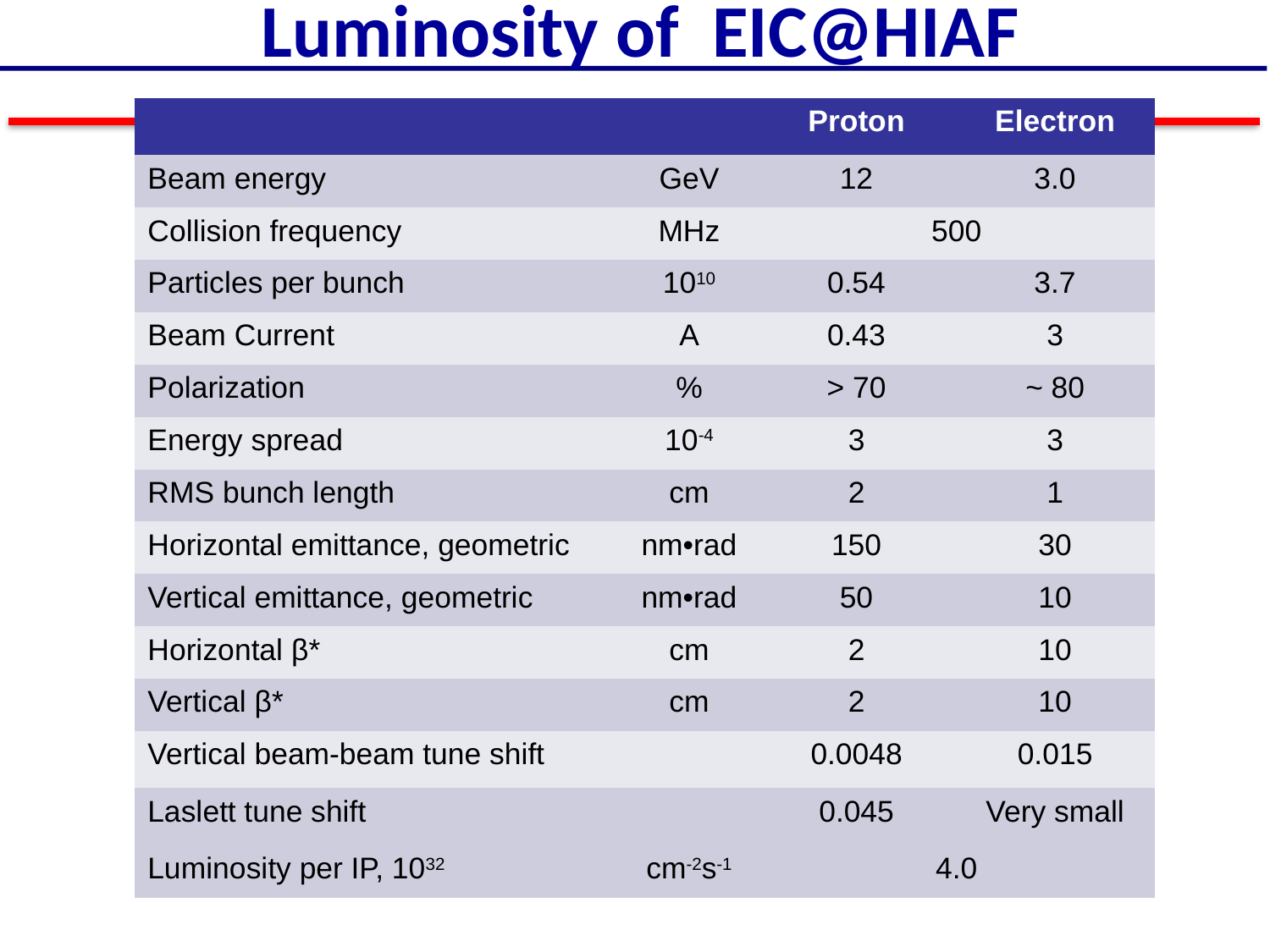

Luminosity of  EIC@HIAF

|  |  | Proton | Electron |
| --- | --- | --- | --- |
| Beam energy | GeV | 12 | 3.0 |
| Collision frequency | MHz | 500 |  |
| Particles per bunch | 1010 | 0.54 | 3.7 |
| Beam Current | A | 0.43 | 3 |
| Polarization | % | > 70 | ~ 80 |
| Energy spread | 10-4 | 3 | 3 |
| RMS bunch length | cm | 2 | 1 |
| Horizontal emittance, geometric | nm•rad | 150 | 30 |
| Vertical emittance, geometric | nm•rad | 50 | 10 |
| Horizontal β\* | cm | 2 | 10 |
| Vertical β\* | cm | 2 | 10 |
| Vertical beam-beam tune shift |  | 0.0048 | 0.015 |
| Laslett tune shift |  | 0.045 | Very small |
| Luminosity per IP, 1032 | cm-2s-1 | 4.0 |  |